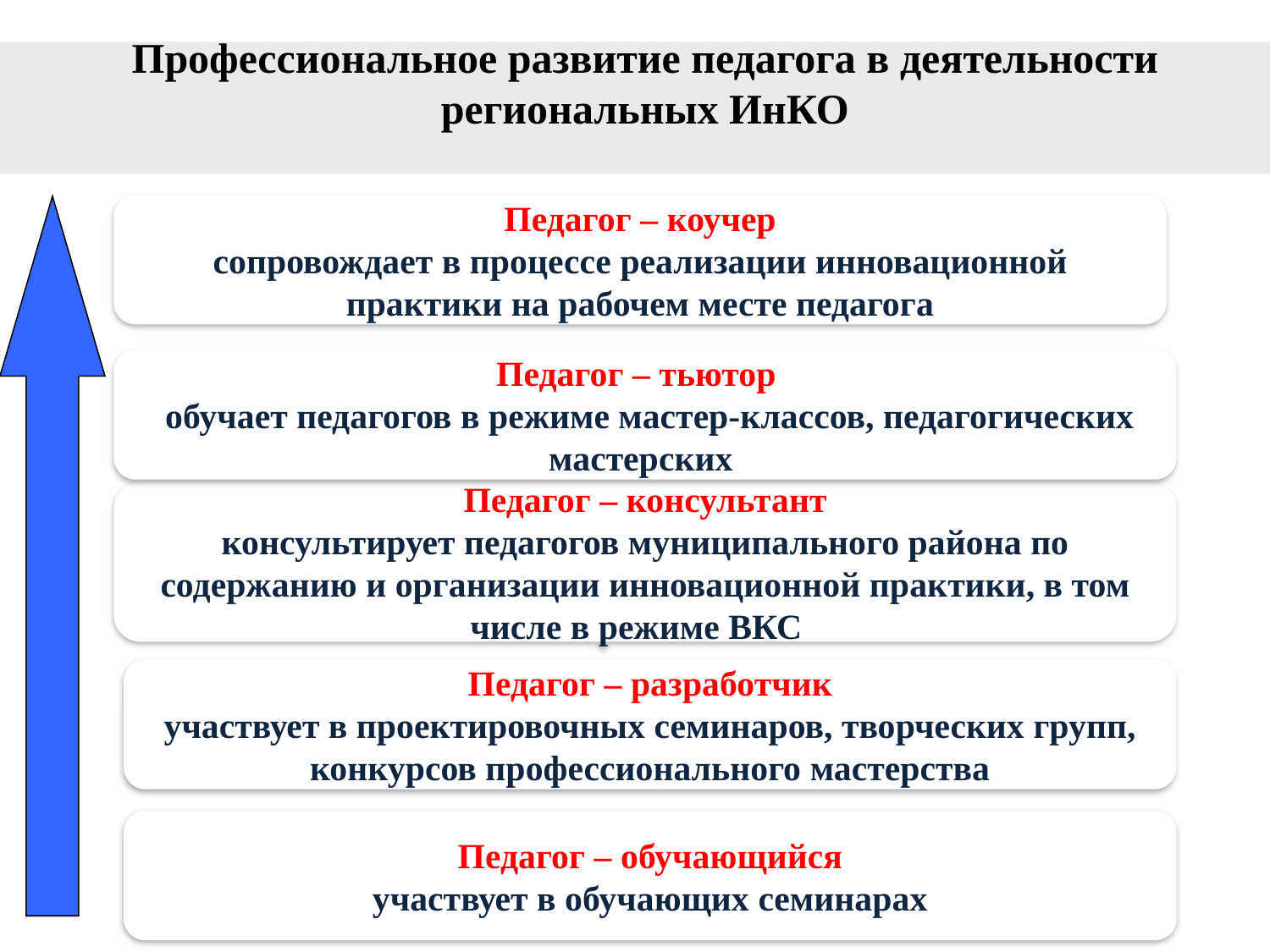

Профессиональное развитие педагога в деятельности региональных ИнКО

Педагог – коучер
сопровождает в процессе реализации инновационной практики на рабочем месте педагога

Педагог – тьютор
 обучает педагогов в режиме мастер-классов, педагогических мастерских
Педагог – консультант
консультирует педагогов муниципального района по содержанию и организации инновационной практики, в том числе в режиме ВКС
Педагог – разработчик
участвует в проектировочных семинаров, творческих групп, конкурсов профессионального мастерства
Педагог – обучающийся
участвует в обучающих семинарах